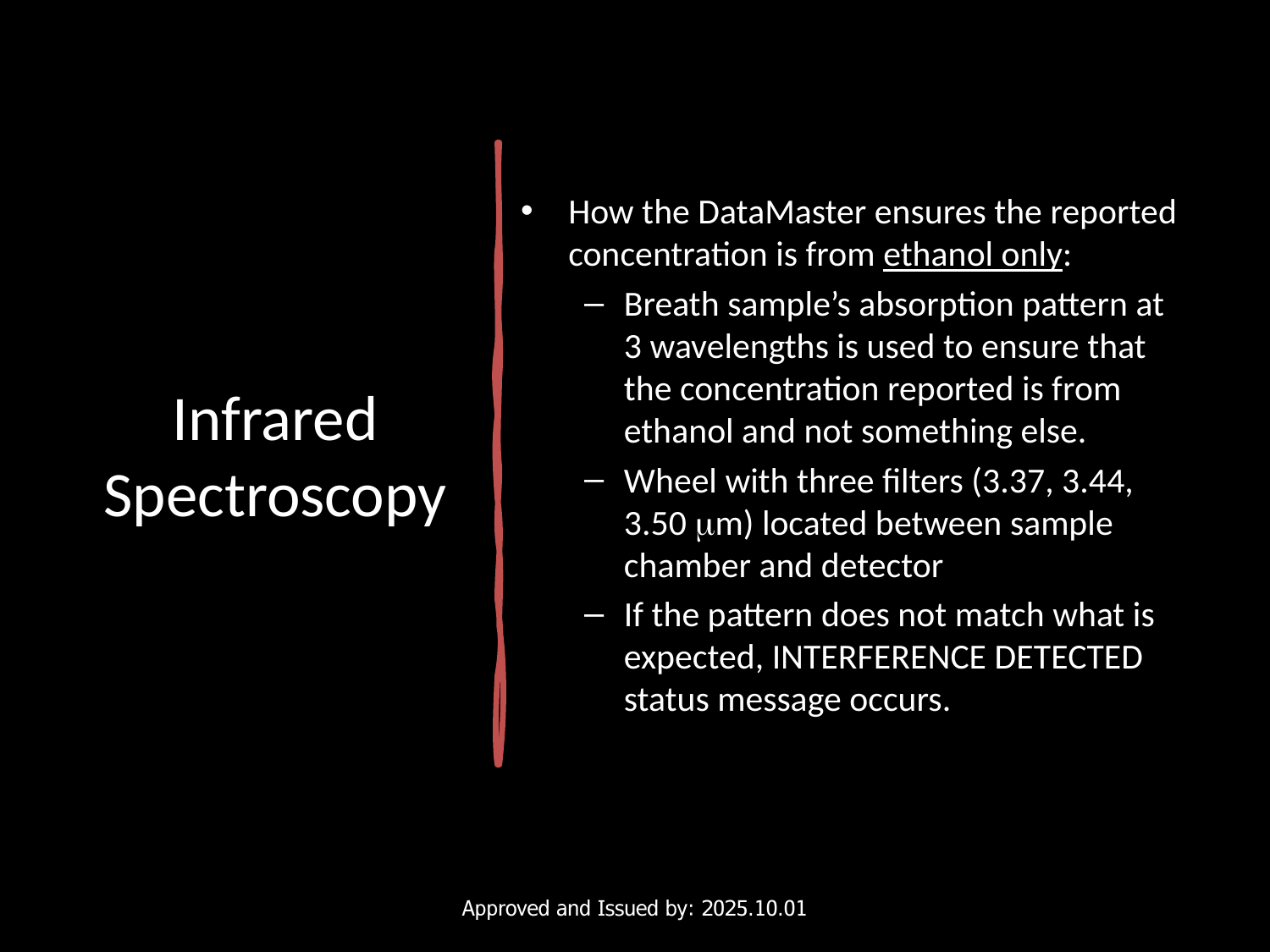

# Infrared Spectroscopy
How the DataMaster ensures the reported concentration is from ethanol only:
Breath sample’s absorption pattern at 3 wavelengths is used to ensure that the concentration reported is from ethanol and not something else.
Wheel with three filters (3.37, 3.44, 3.50 μm) located between sample chamber and detector
If the pattern does not match what is expected, INTERFERENCE DETECTED status message occurs.

Approved and Issued by: 2025.10.01